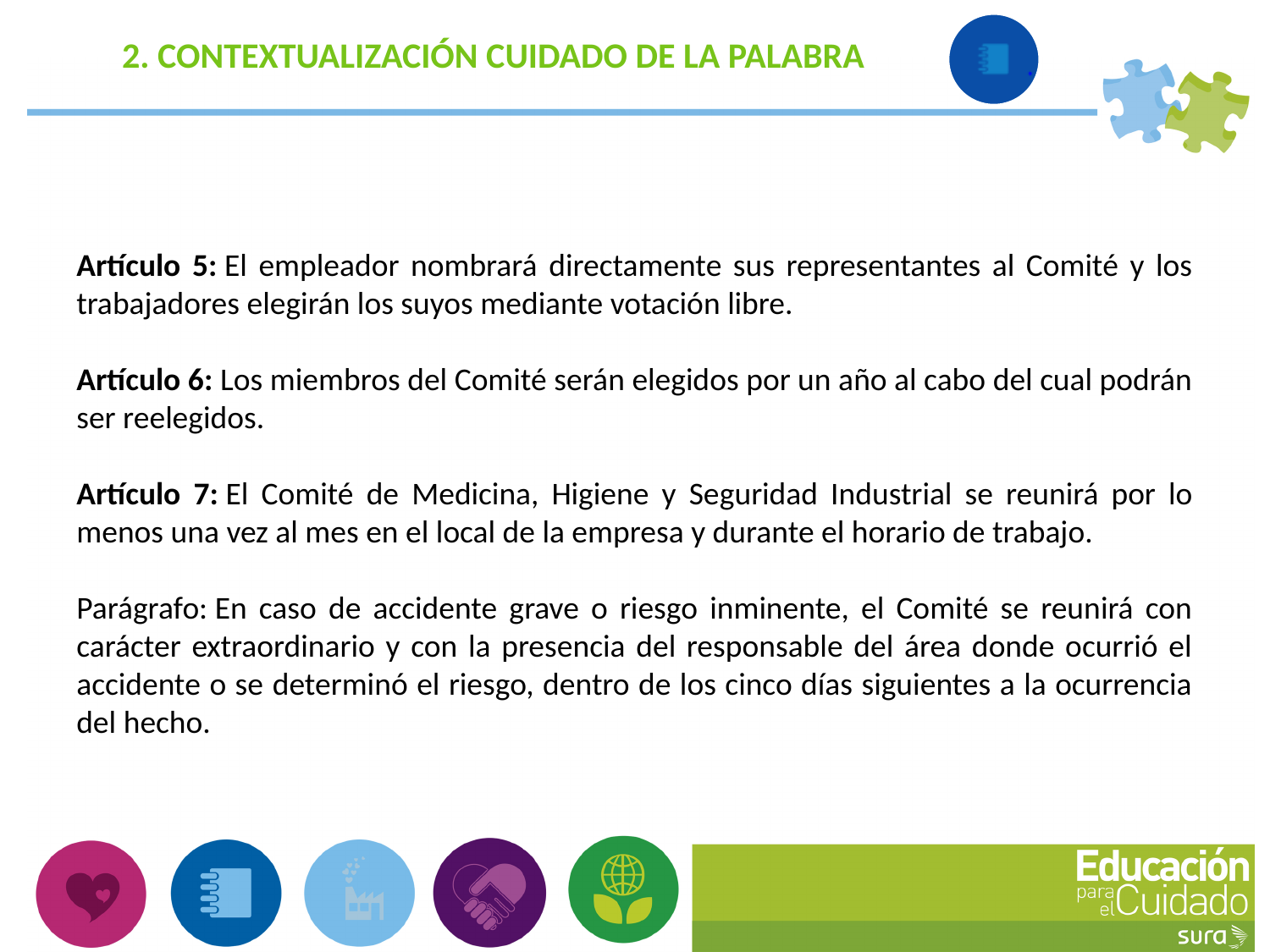

2. CONTEXTUALIZACIÓN CUIDADO DE LA PALABRA

Artículo 5: El empleador nombrará directamente sus representantes al Comité y los trabajadores elegirán los suyos mediante votación libre.

Artículo 6: Los miembros del Comité serán elegidos por un año al cabo del cual podrán ser reelegidos.

Artículo 7: El Comité de Medicina, Higiene y Seguridad Industrial se reunirá por lo menos una vez al mes en el local de la empresa y durante el horario de trabajo.

Parágrafo: En caso de accidente grave o riesgo inminente, el Comité se reunirá con carácter extraordinario y con la presencia del responsable del área donde ocurrió el accidente o se determinó el riesgo, dentro de los cinco días siguientes a la ocurrencia del hecho.